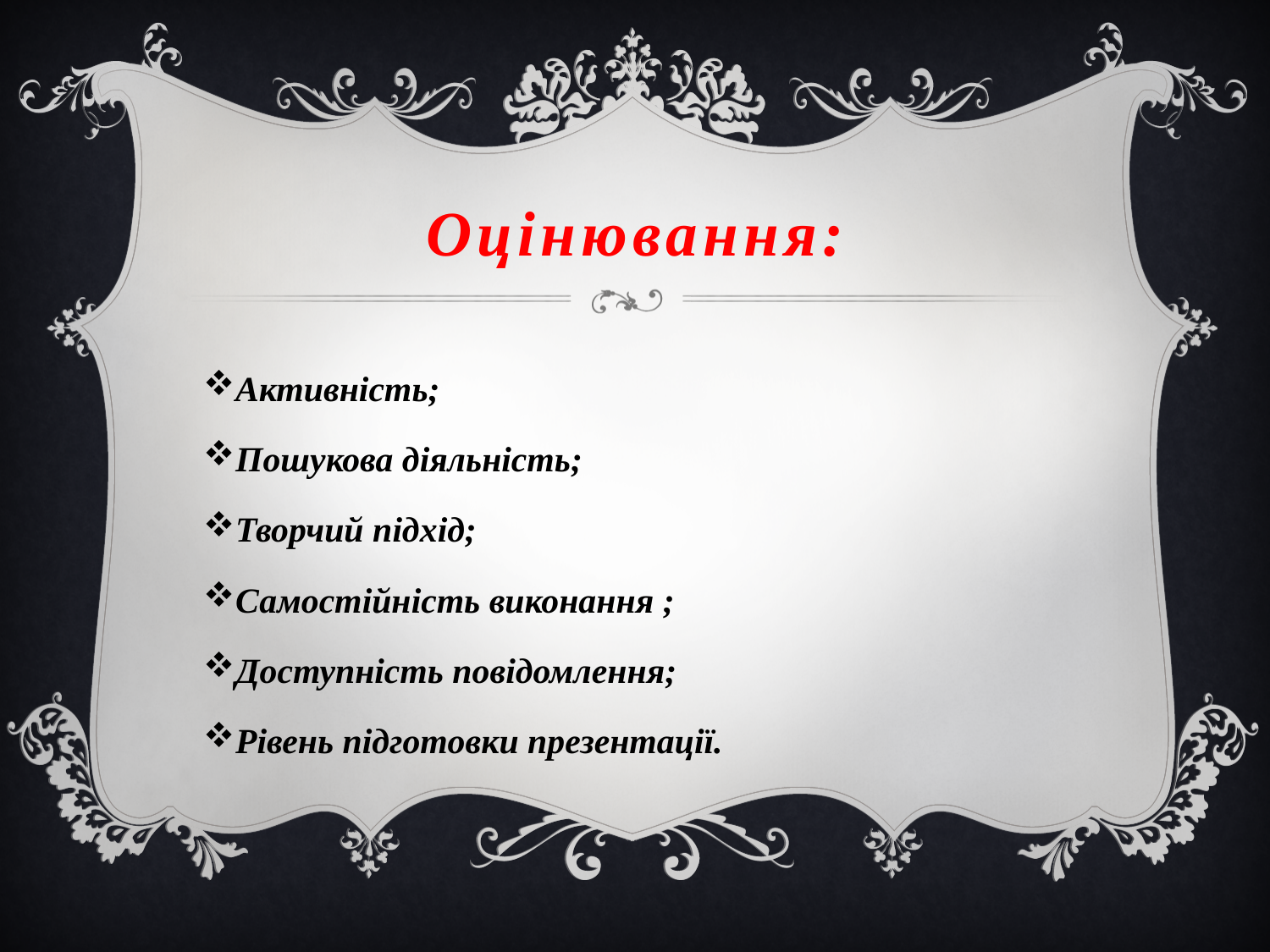

# Оцінювання:
Активність;
Пошукова діяльність;
Творчий підхід;
Самостійність виконання ;
Доступність повідомлення;
Рівень підготовки презентації.